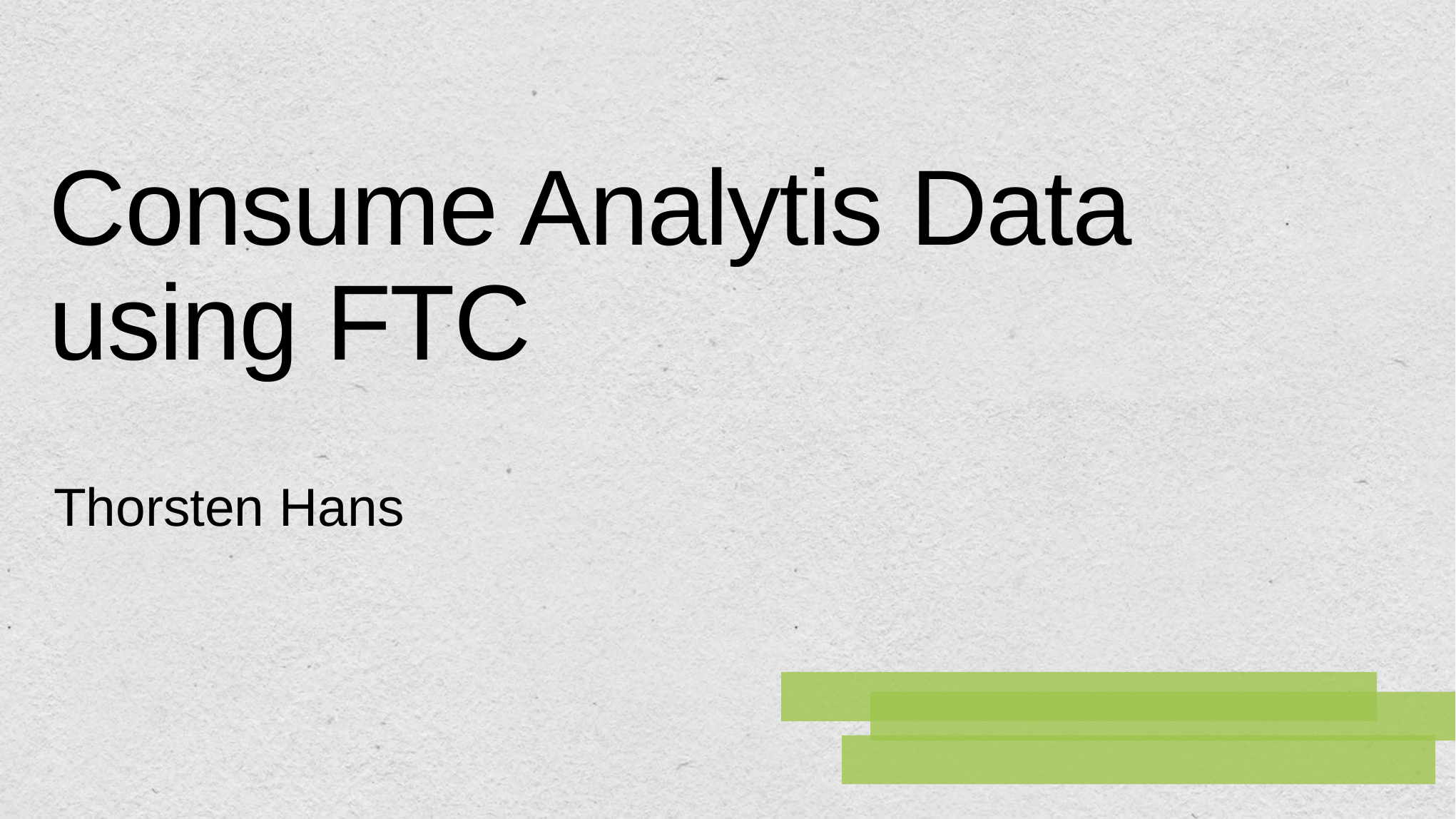

# Consume Analytis Data using FTC
Thorsten Hans